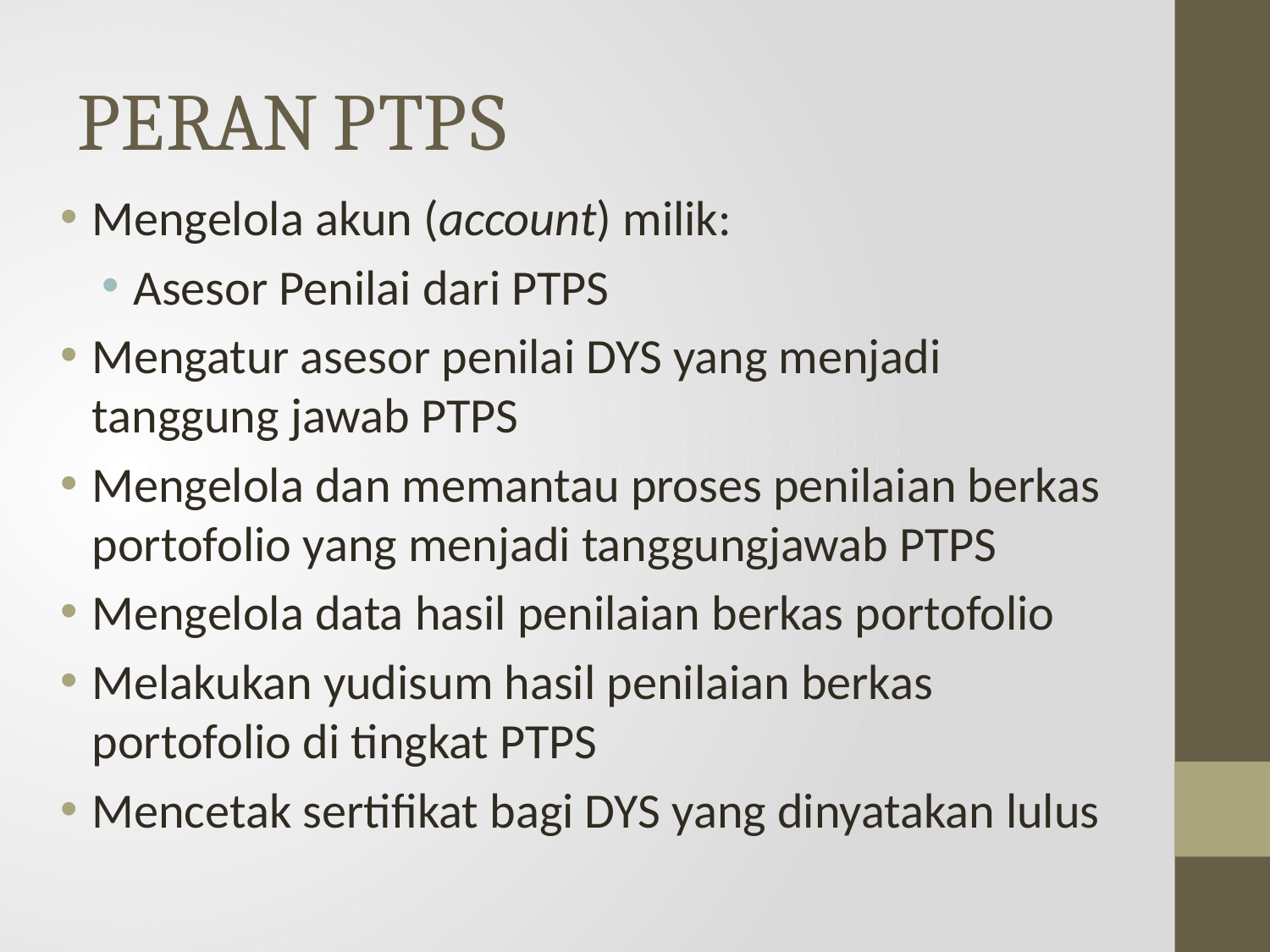

# PERAN PTPS
Mengelola akun (account) milik:
Asesor Penilai dari PTPS
Mengatur asesor penilai DYS yang menjadi tanggung jawab PTPS
Mengelola dan memantau proses penilaian berkas portofolio yang menjadi tanggungjawab PTPS
Mengelola data hasil penilaian berkas portofolio
Melakukan yudisum hasil penilaian berkas portofolio di tingkat PTPS
Mencetak sertifikat bagi DYS yang dinyatakan lulus